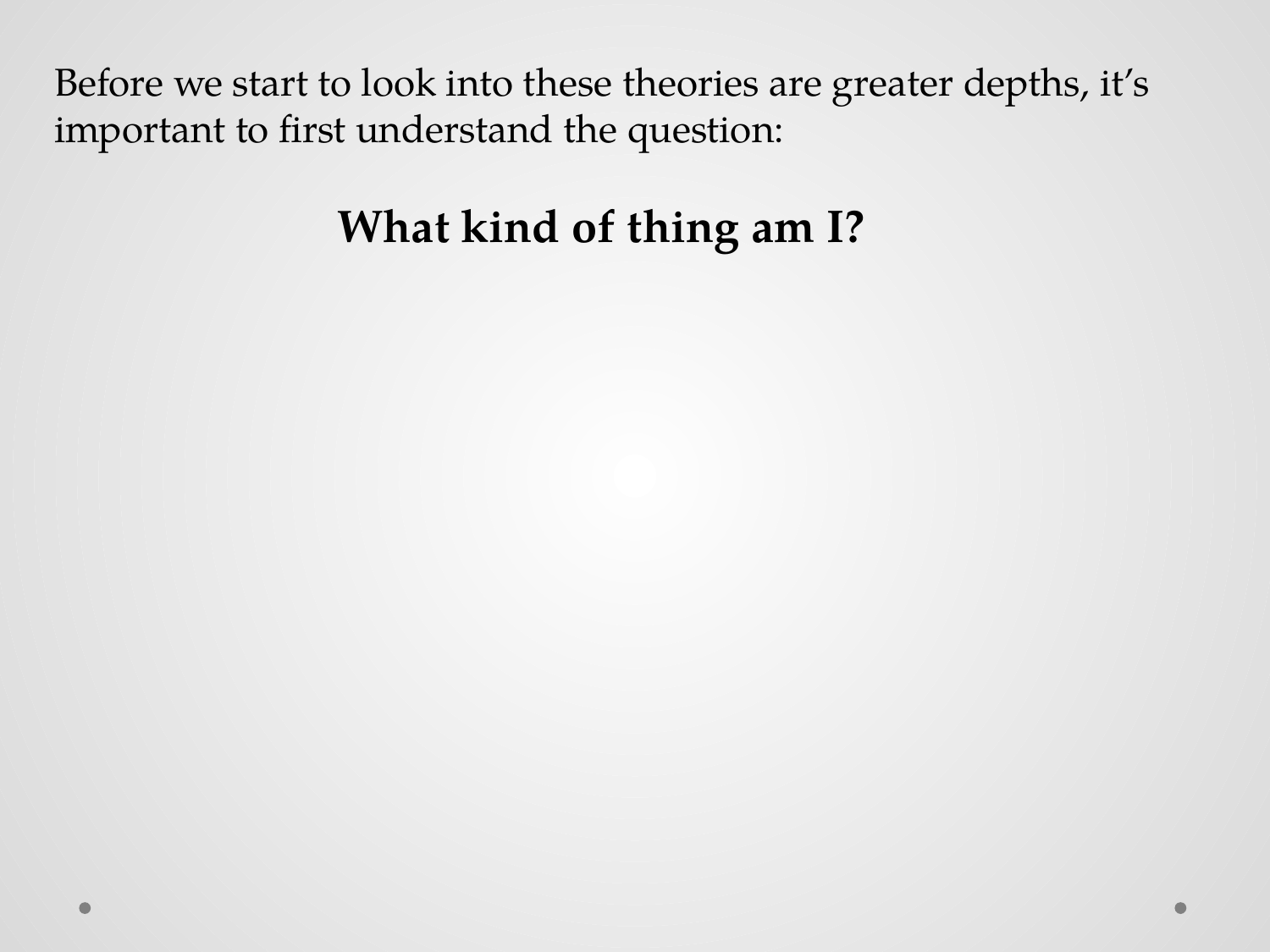

Before we start to look into these theories are greater depths, it’s important to first understand the question:

		   What kind of thing am I?